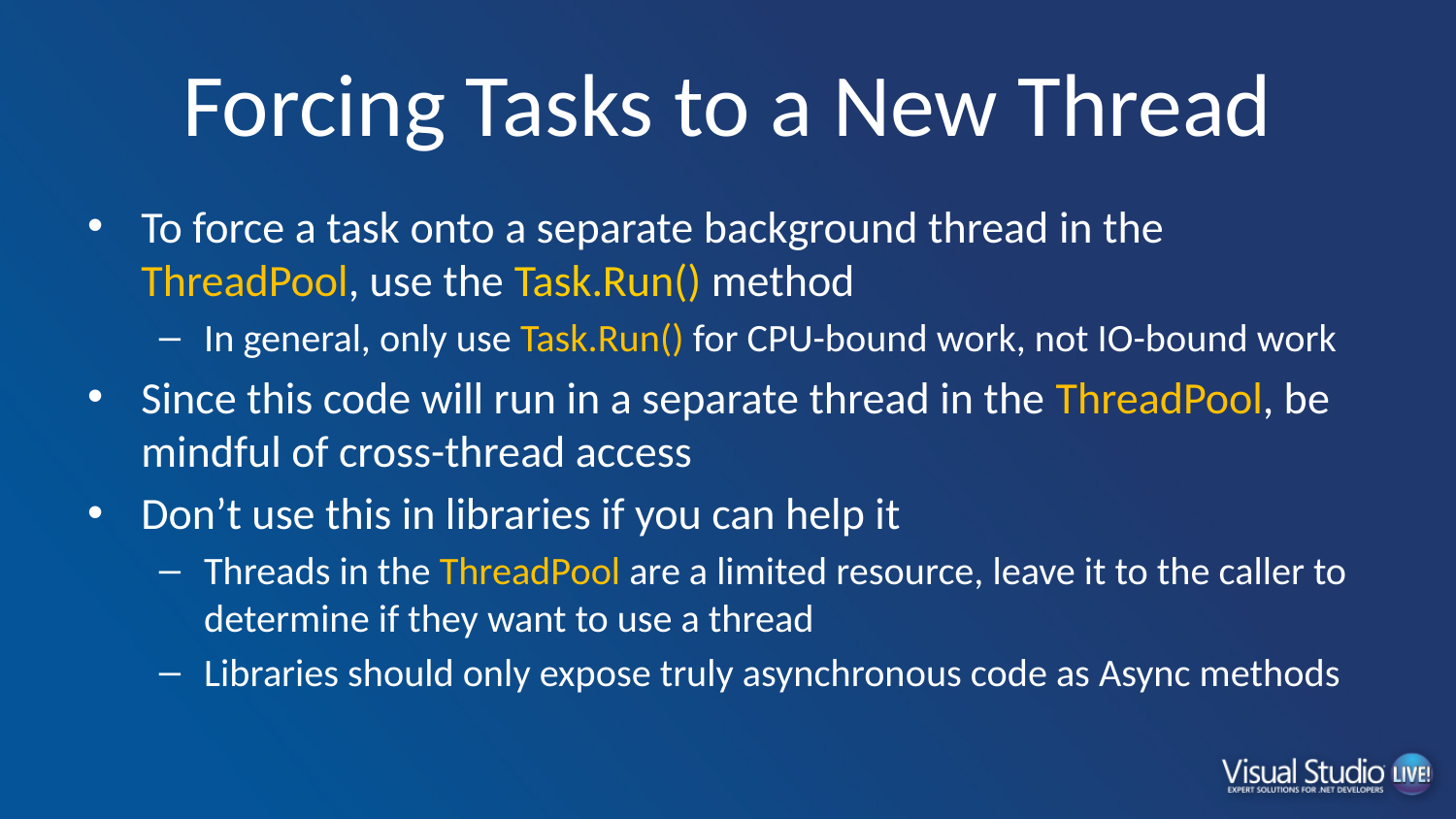

# Forcing Tasks to a New Thread
To force a task onto a separate background thread in the ThreadPool, use the Task.Run() method
In general, only use Task.Run() for CPU-bound work, not IO-bound work
Since this code will run in a separate thread in the ThreadPool, be mindful of cross-thread access
Don’t use this in libraries if you can help it
Threads in the ThreadPool are a limited resource, leave it to the caller to determine if they want to use a thread
Libraries should only expose truly asynchronous code as Async methods